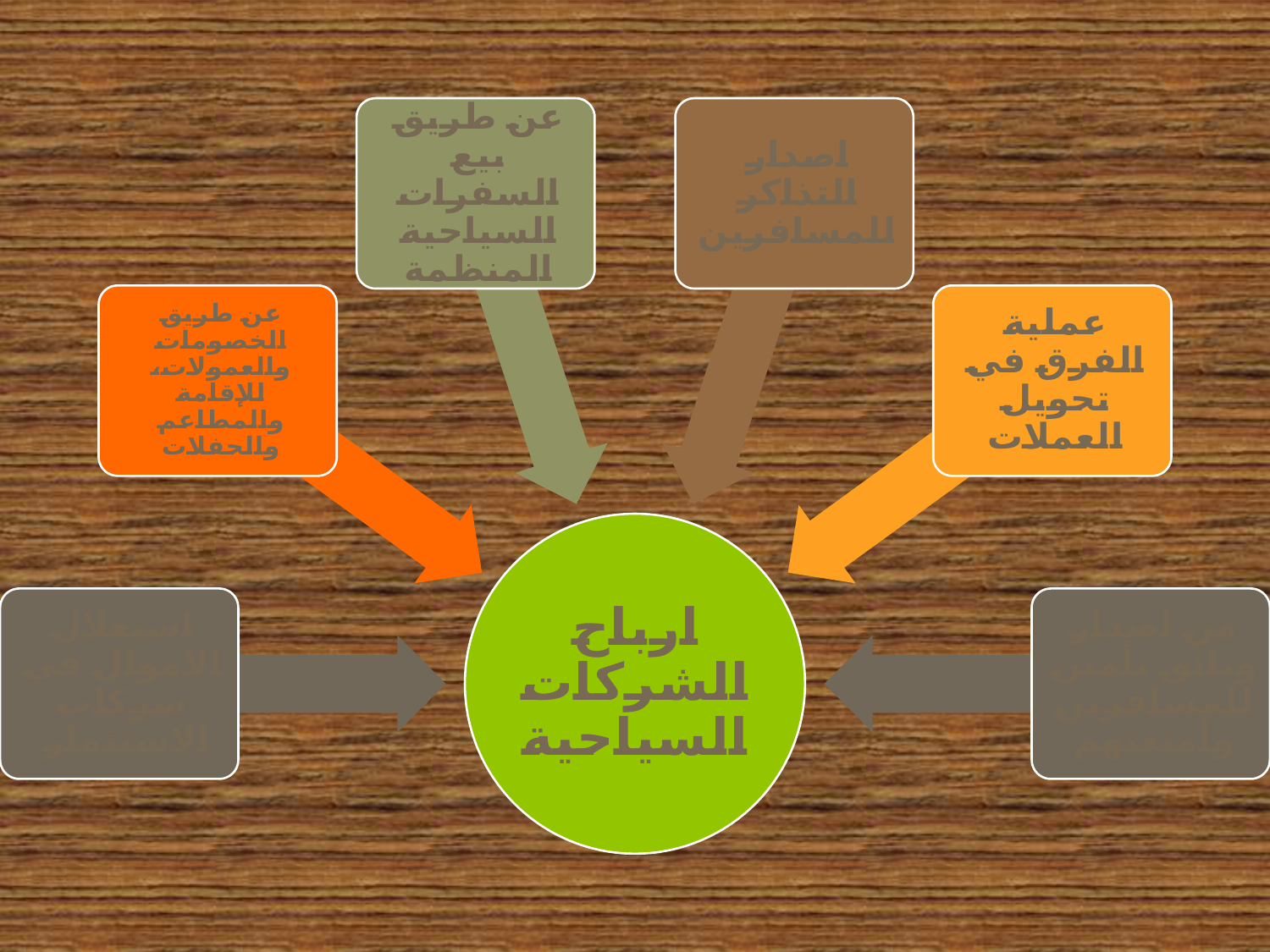

ارباح الشركات السياحية
استغلال الاموال في شركات الاستثمار
عن طريق الخصومات والعمولات، للإقامة والمطاعم والحفلات
عن طريق بيع السفرات السياحية المنظمة
اصدار التذاكر للمسافرين
عملية الفرق في تحويل العملات
من اصدار وثائق تأمين للمسافرين وأمتعتهم